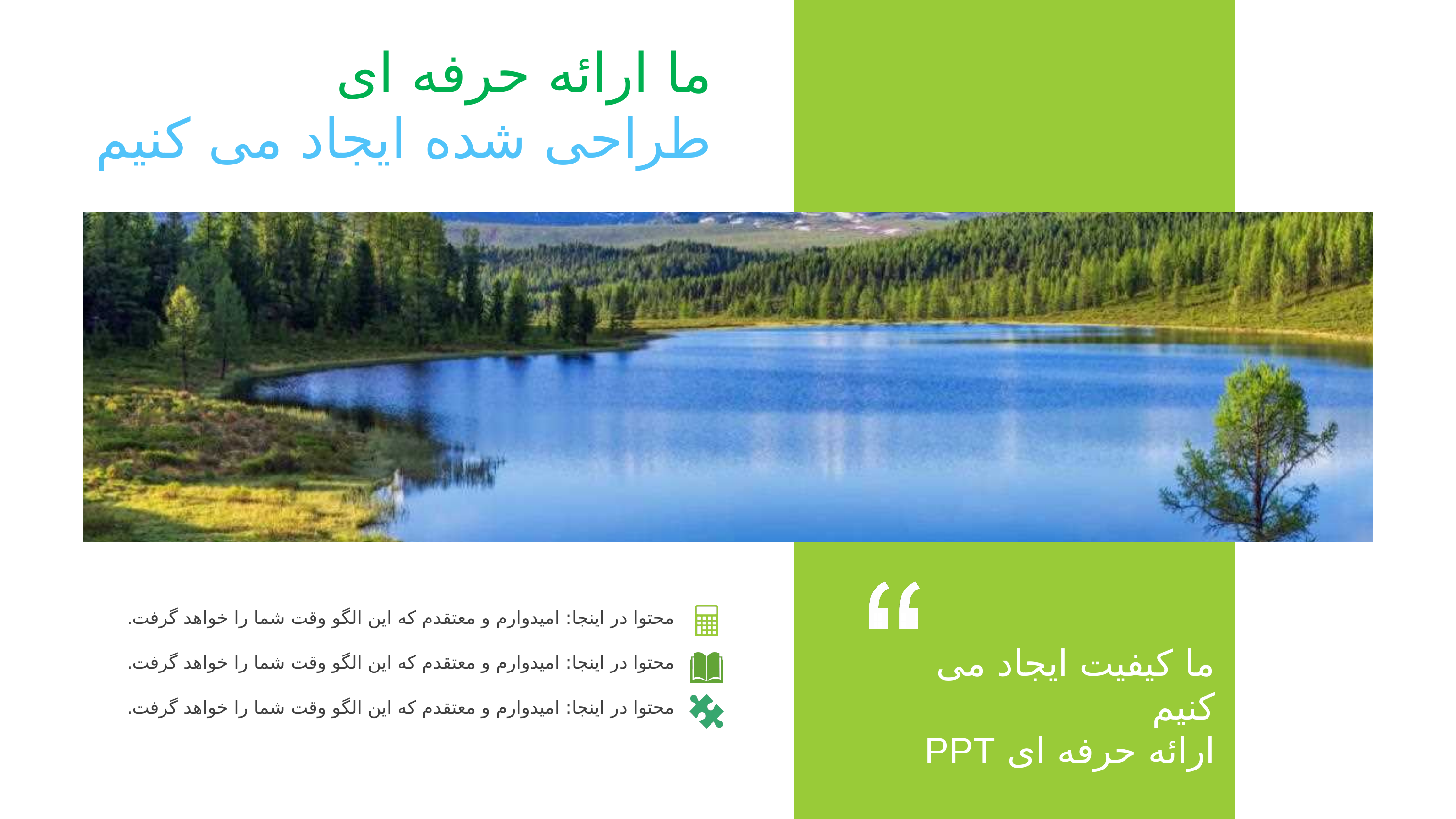

ما ارائه حرفه ای
طراحی شده ایجاد می کنیم

محتوا در اینجا: امیدوارم و معتقدم که این الگو وقت شما را خواهد گرفت.
ما کیفیت ایجاد می کنیم
ارائه حرفه ای PPT
محتوا در اینجا: امیدوارم و معتقدم که این الگو وقت شما را خواهد گرفت.

محتوا در اینجا: امیدوارم و معتقدم که این الگو وقت شما را خواهد گرفت.